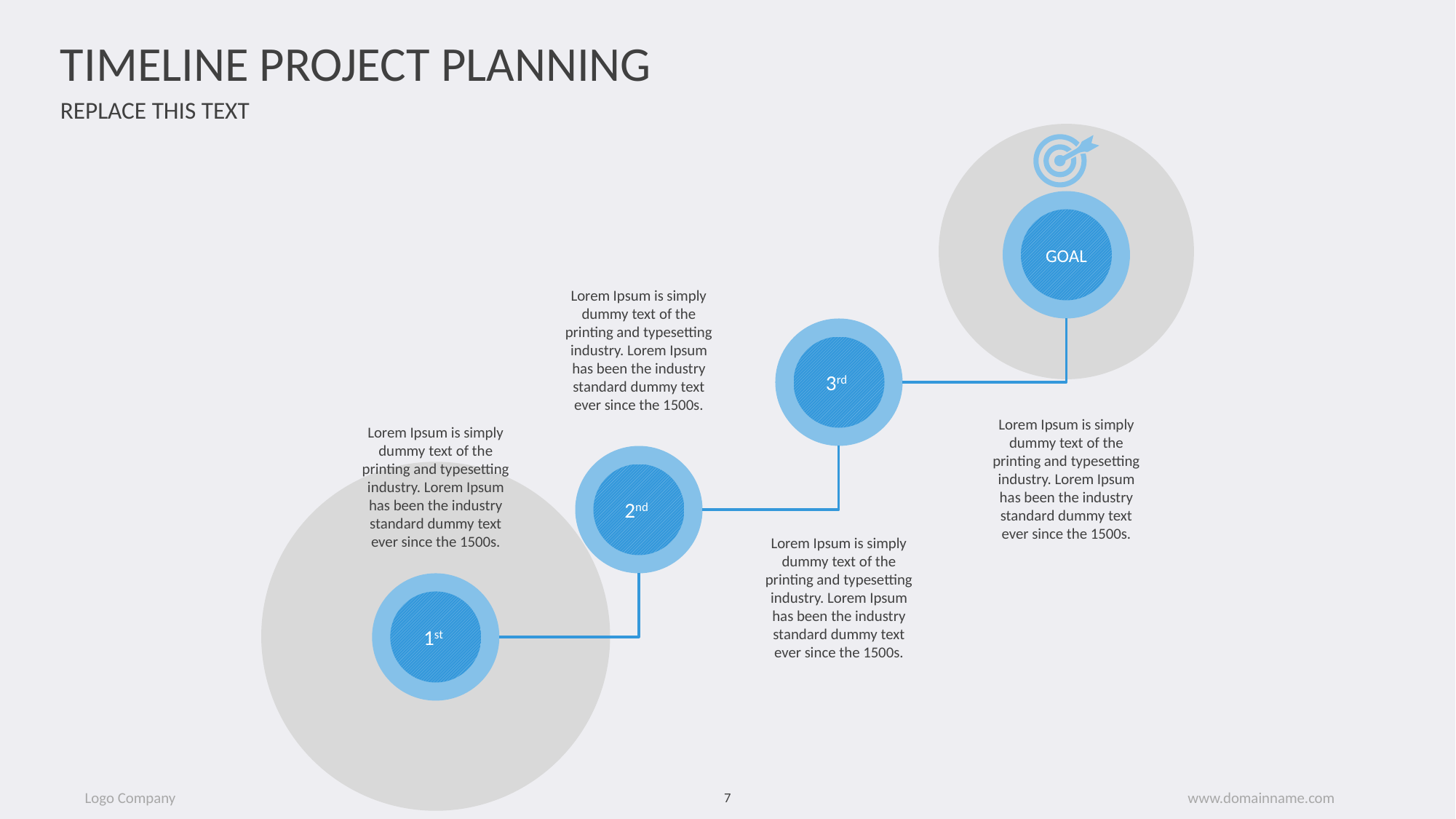

TIMELINE PROJECT PLANNING
Replace This Text

GOAL
Lorem Ipsum is simply dummy text of the printing and typesetting industry. Lorem Ipsum has been the industry standard dummy text ever since the 1500s.

3rd
Lorem Ipsum is simply dummy text of the printing and typesetting industry. Lorem Ipsum has been the industry standard dummy text ever since the 1500s.
Lorem Ipsum is simply dummy text of the printing and typesetting industry. Lorem Ipsum has been the industry standard dummy text ever since the 1500s.

2nd
Lorem Ipsum is simply dummy text of the printing and typesetting industry. Lorem Ipsum has been the industry standard dummy text ever since the 1500s.

1st
www.domainname.com
Logo Company
7